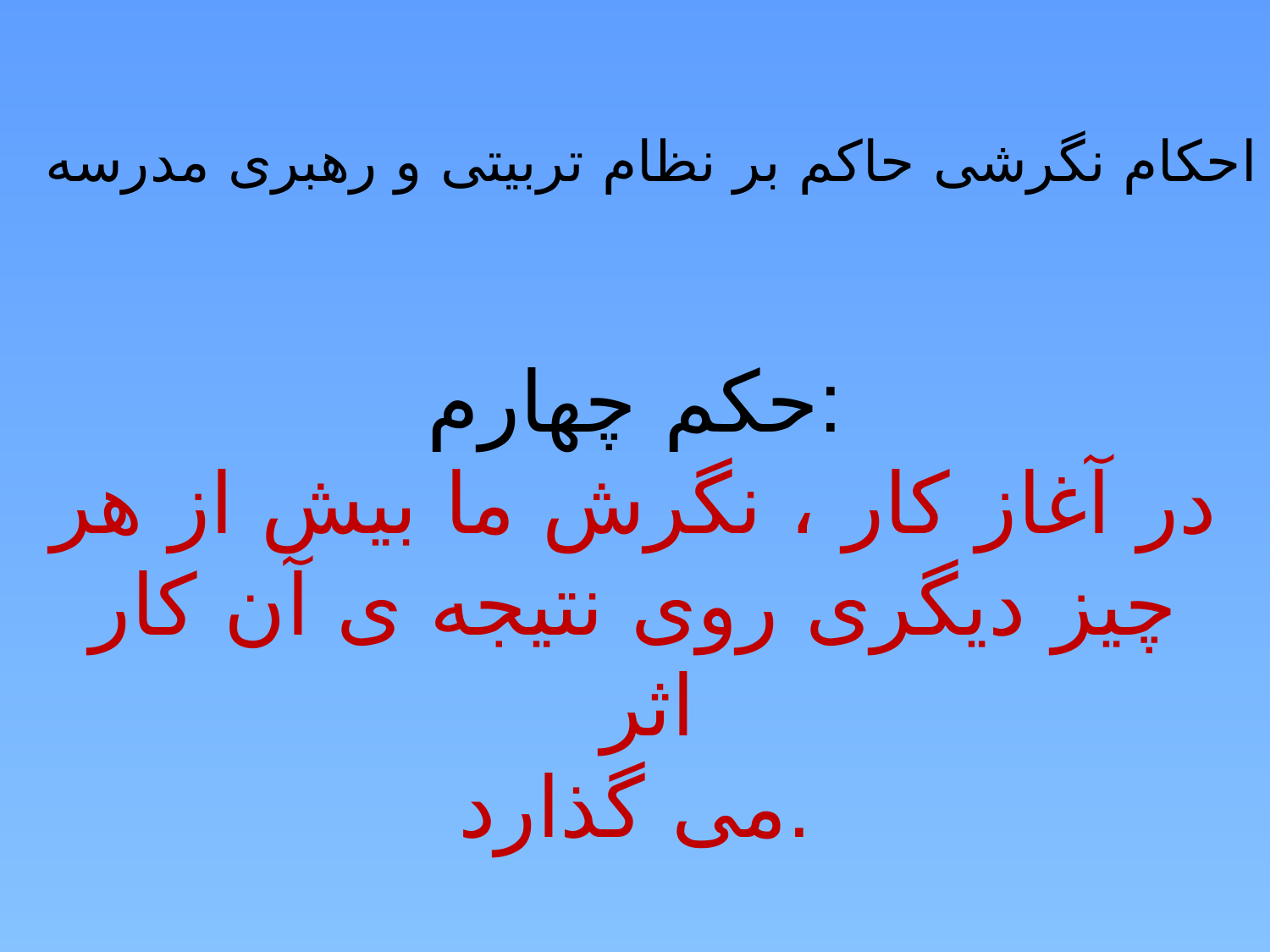

احکام نگرشی حاکم بر نظام تربیتی و رهبری مدرسه

حکم چهارم:
در آغاز کار ، نگرش ما بیش از هر چیز دیگری روی نتیجه ی آن کار اثر
می گذارد.